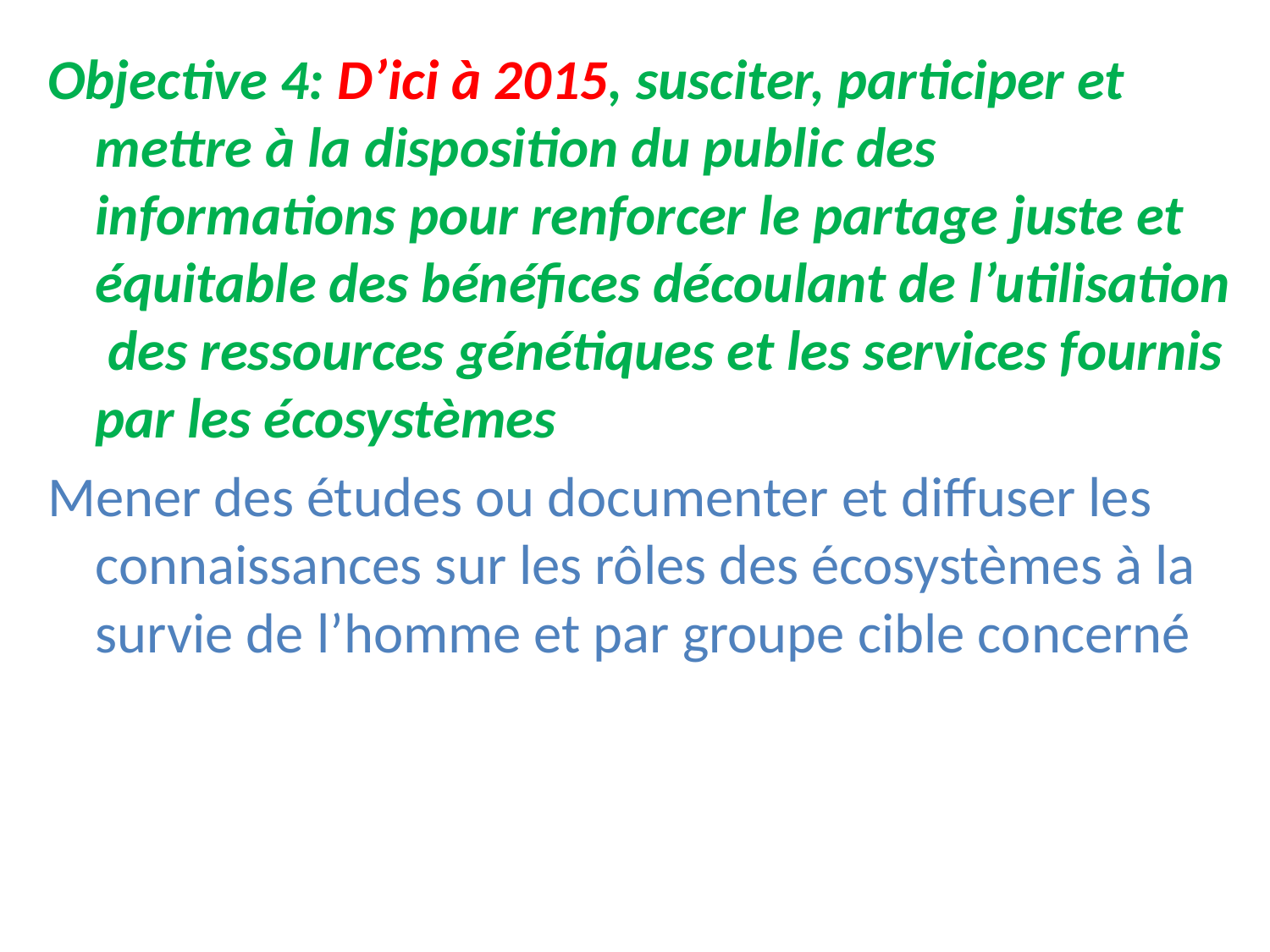

Objective 4: D’ici à 2015, susciter, participer et mettre à la disposition du public des informations pour renforcer le partage juste et équitable des bénéfices découlant de l’utilisation  des ressources génétiques et les services fournis par les écosystèmes
Mener des études ou documenter et diffuser les connaissances sur les rôles des écosystèmes à la survie de l’homme et par groupe cible concerné